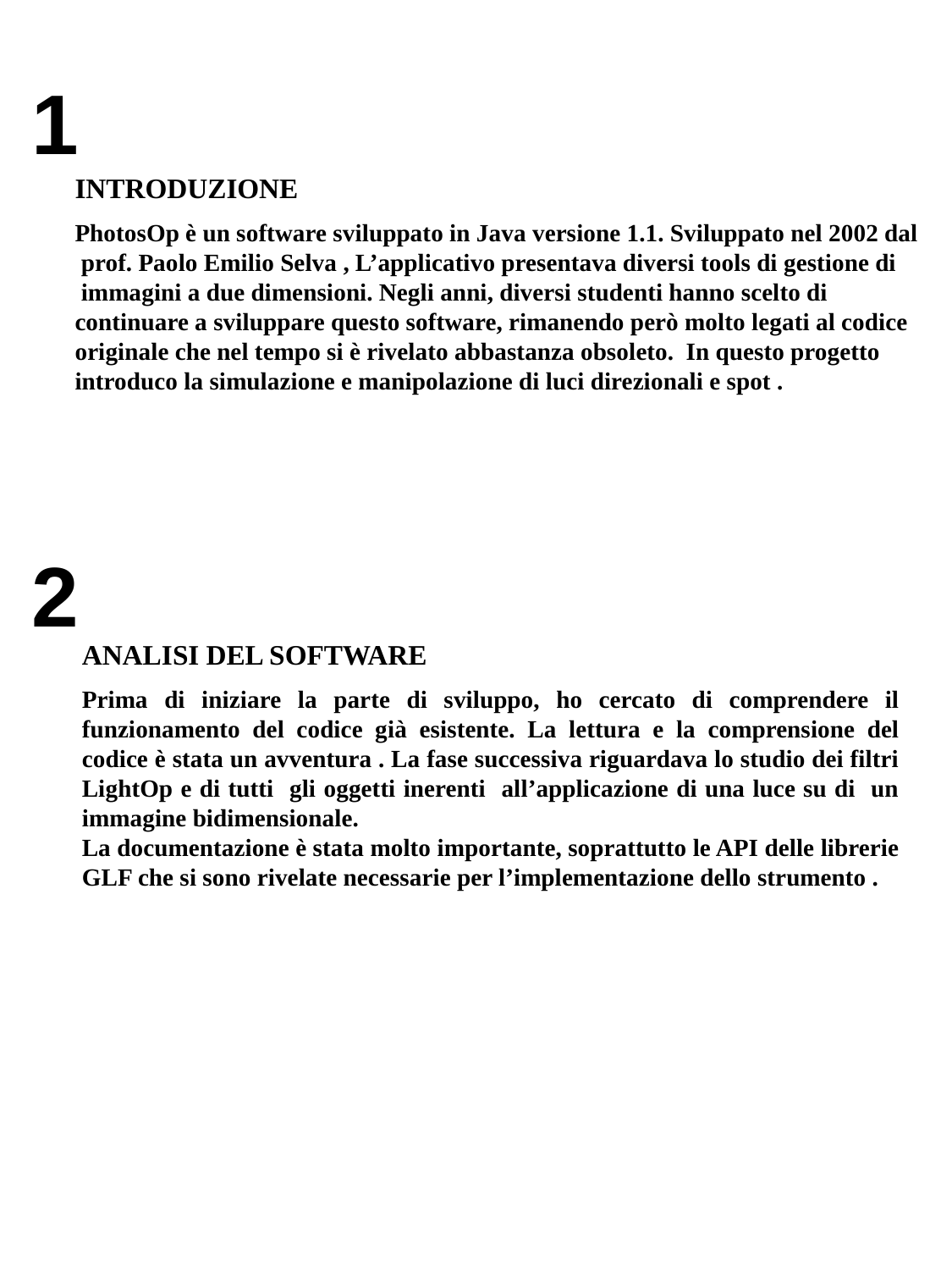

1

INTRODUZIONE

PhotosOp è un software sviluppato in Java versione 1.1. Sviluppato nel 2002 dal
 prof. Paolo Emilio Selva , L’applicativo presentava diversi tools di gestione di
 immagini a due dimensioni. Negli anni, diversi studenti hanno scelto di
continuare a sviluppare questo software, rimanendo però molto legati al codice
originale che nel tempo si è rivelato abbastanza obsoleto.  In questo progetto
introduco la simulazione e manipolazione di luci direzionali e spot .

2

ANALISI DEL SOFTWARE

Prima di iniziare la parte di sviluppo, ho cercato di comprendere il funzionamento del codice già esistente. La lettura e la comprensione del codice è stata un avventura . La fase successiva riguardava lo studio dei filtri LightOp e di tutti  gli oggetti inerenti  all’applicazione di una luce su di  un immagine bidimensionale.
La documentazione è stata molto importante, soprattutto le API delle librerie GLF che si sono rivelate necessarie per l’implementazione dello strumento .